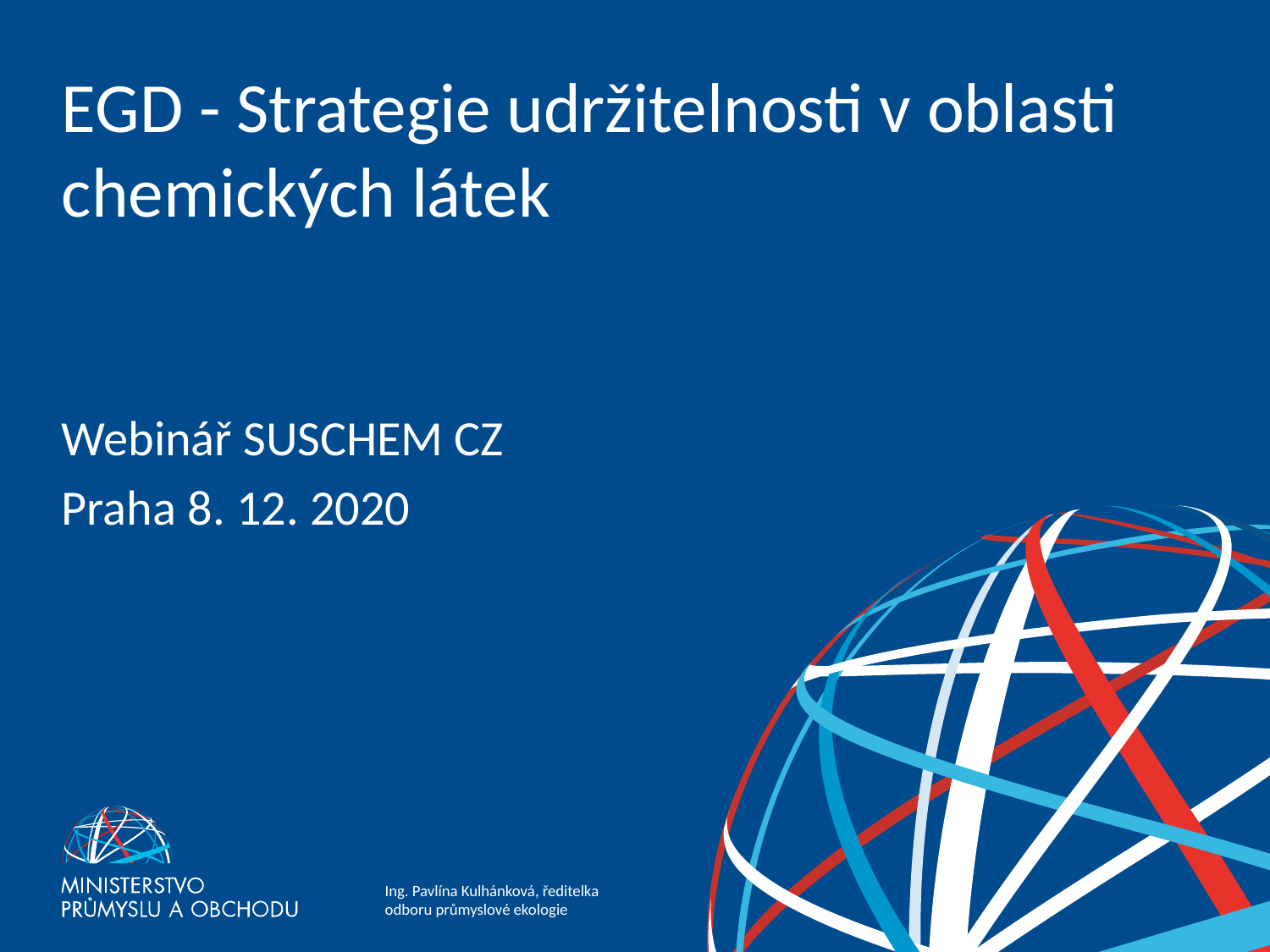

# EGD - Strategie udržitelnosti v oblasti chemických látek

Webinář SUSCHEM CZ
Praha 8. 12. 2020